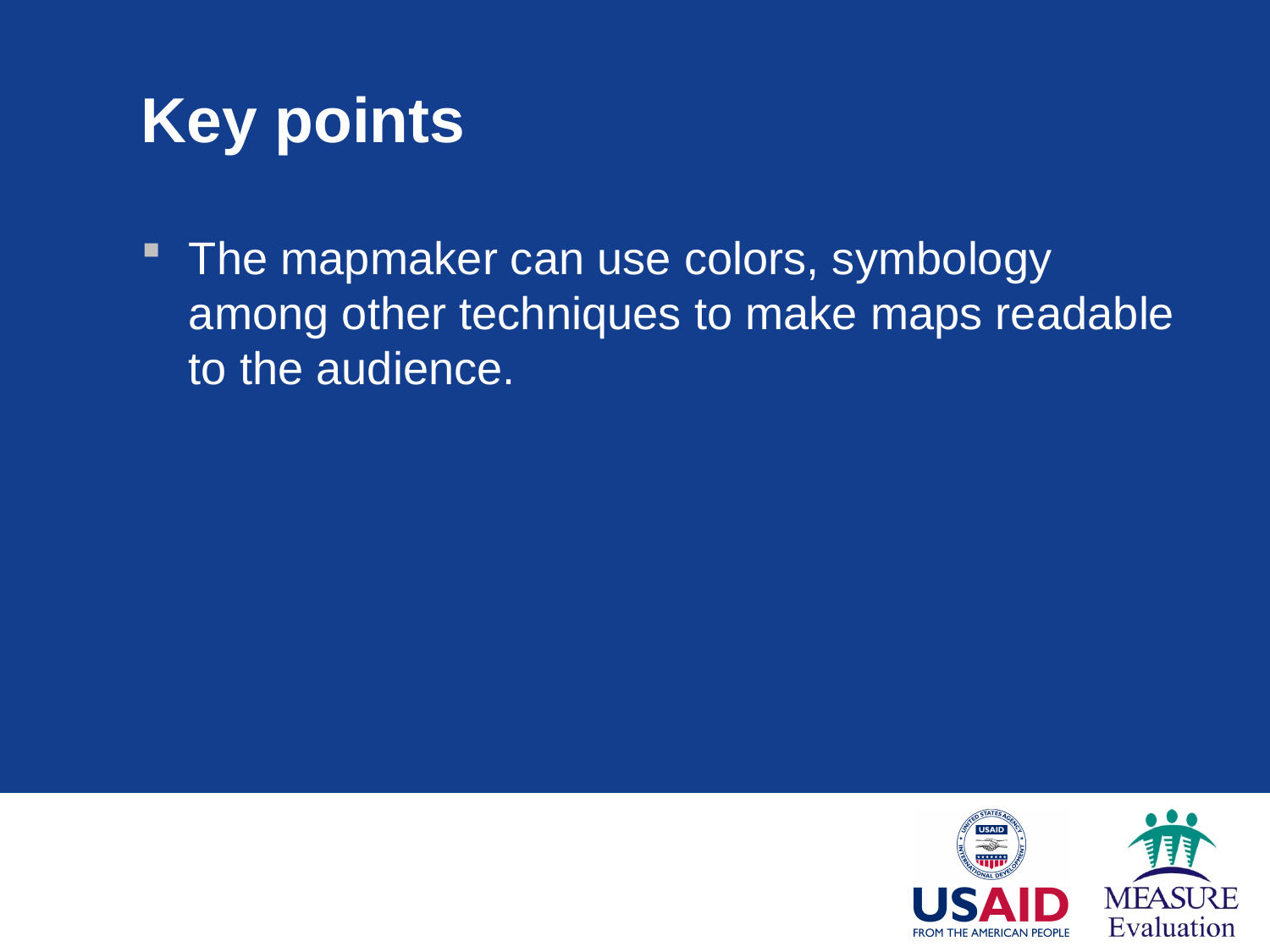

# Key points
The mapmaker can use colors, symbology among other techniques to make maps readable to the audience.